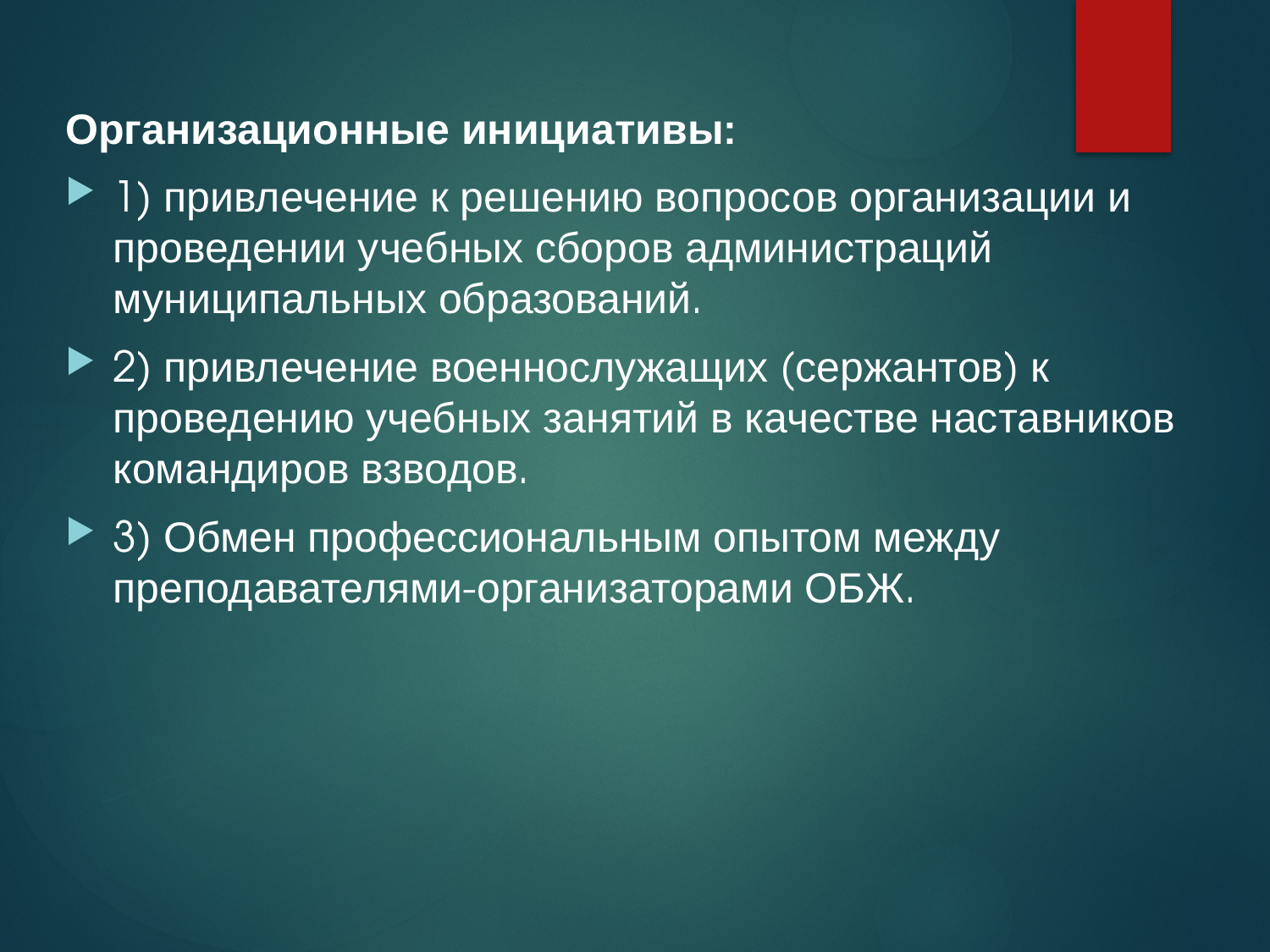

Организационные инициативы:
1) привлечение к решению вопросов организации и проведении учебных сборов администраций муниципальных образований.
2) привлечение военнослужащих (сержантов) к проведению учебных занятий в качестве наставников командиров взводов.
3) Обмен профессиональным опытом между преподавателями-организаторами ОБЖ.